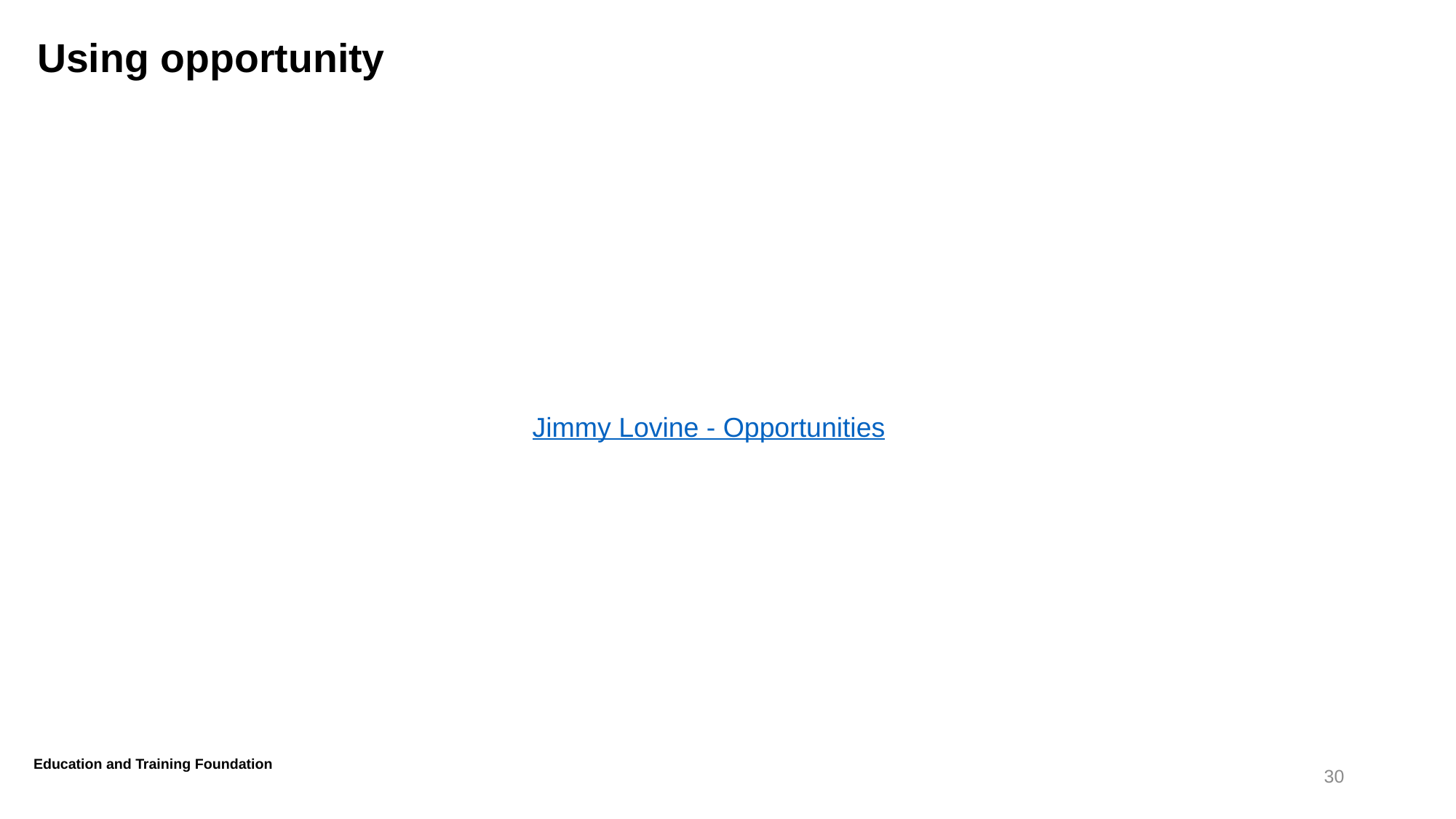

# Using opportunity
Jimmy Lovine - Opportunities
Education and Training Foundation
30